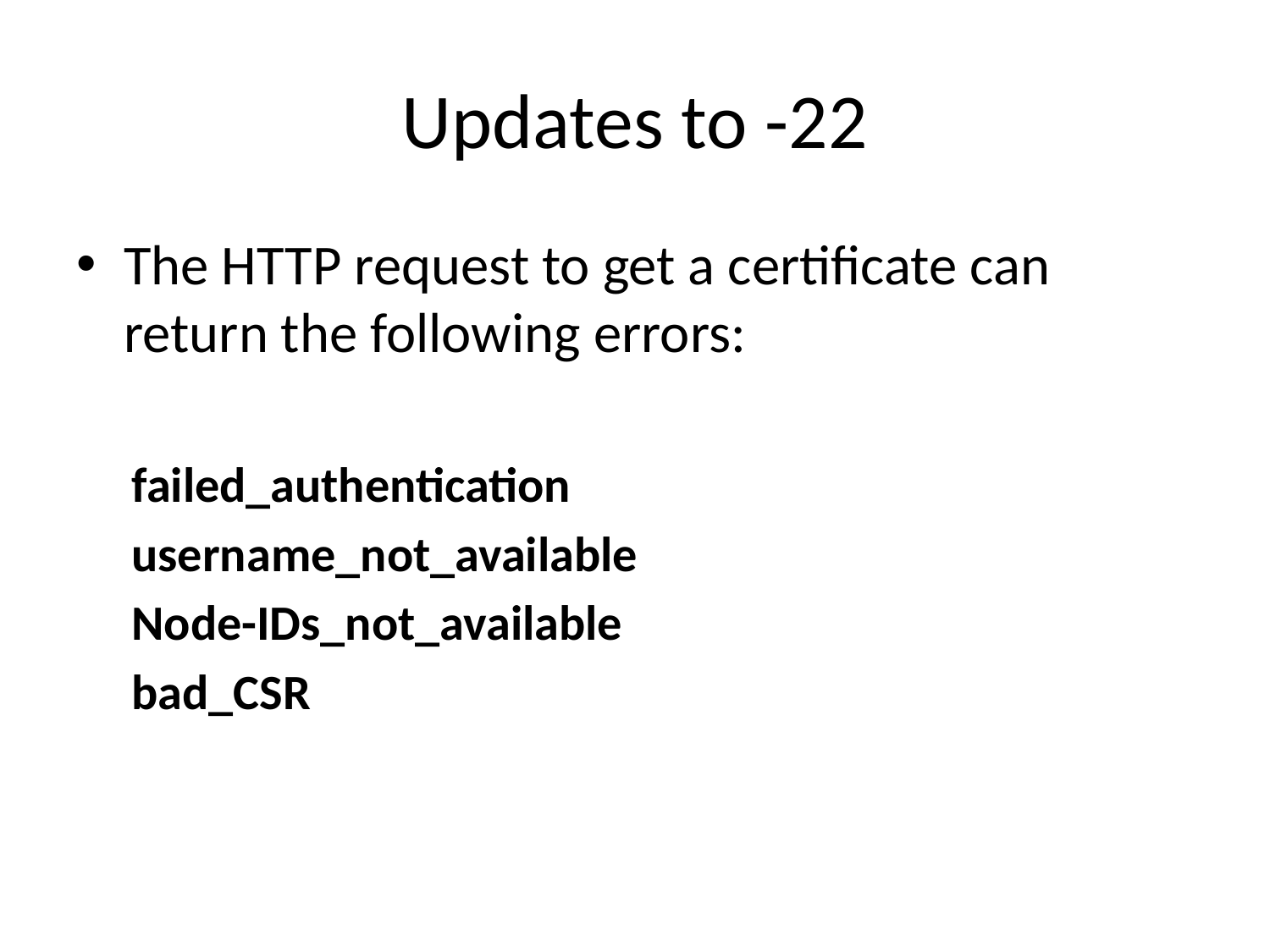

# Updates to -22
The HTTP request to get a certificate can return the following errors:

failed_authentication
username_not_available
Node-IDs_not_available
bad_CSR